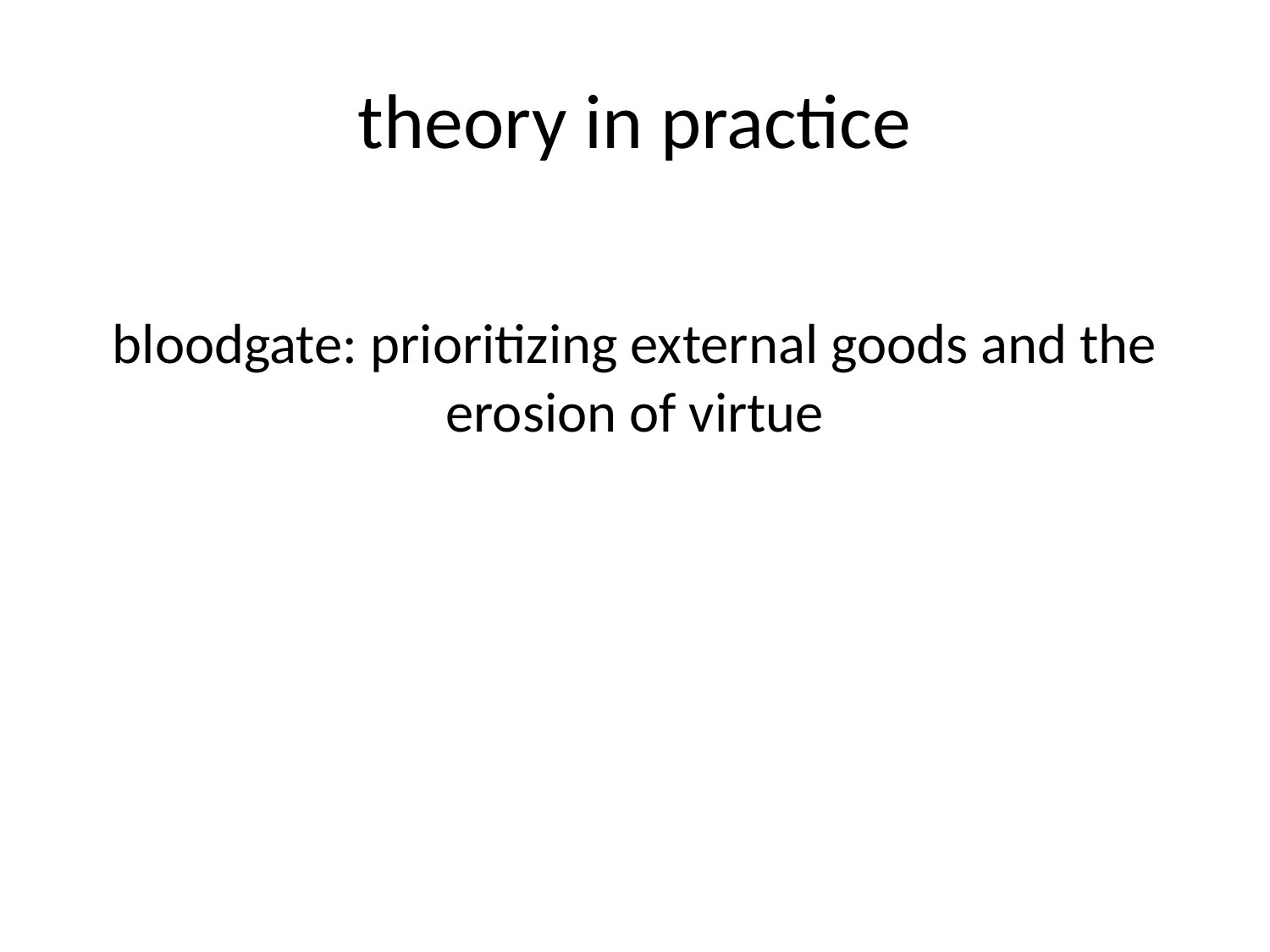

# theory in practice

bloodgate: prioritizing external goods and the erosion of virtue